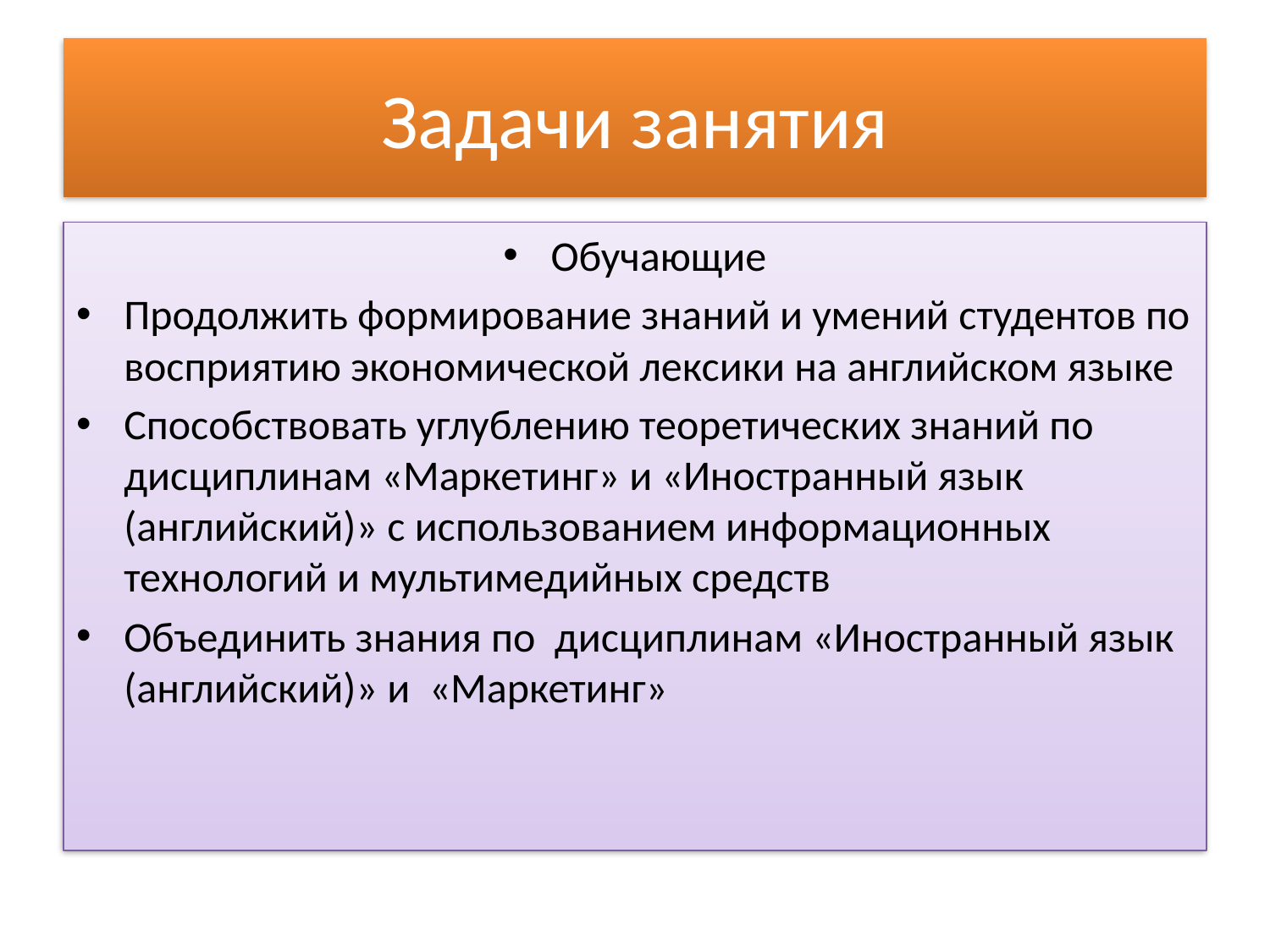

# Задачи занятия
Обучающие
Продолжить формирование знаний и умений студентов по восприятию экономической лексики на английском языке
Способствовать углублению теоретических знаний по дисциплинам «Маркетинг» и «Иностранный язык (английский)» с использованием информационных технологий и мультимедийных средств
Объединить знания по  дисциплинам «Иностранный язык (английский)» и  «Маркетинг»